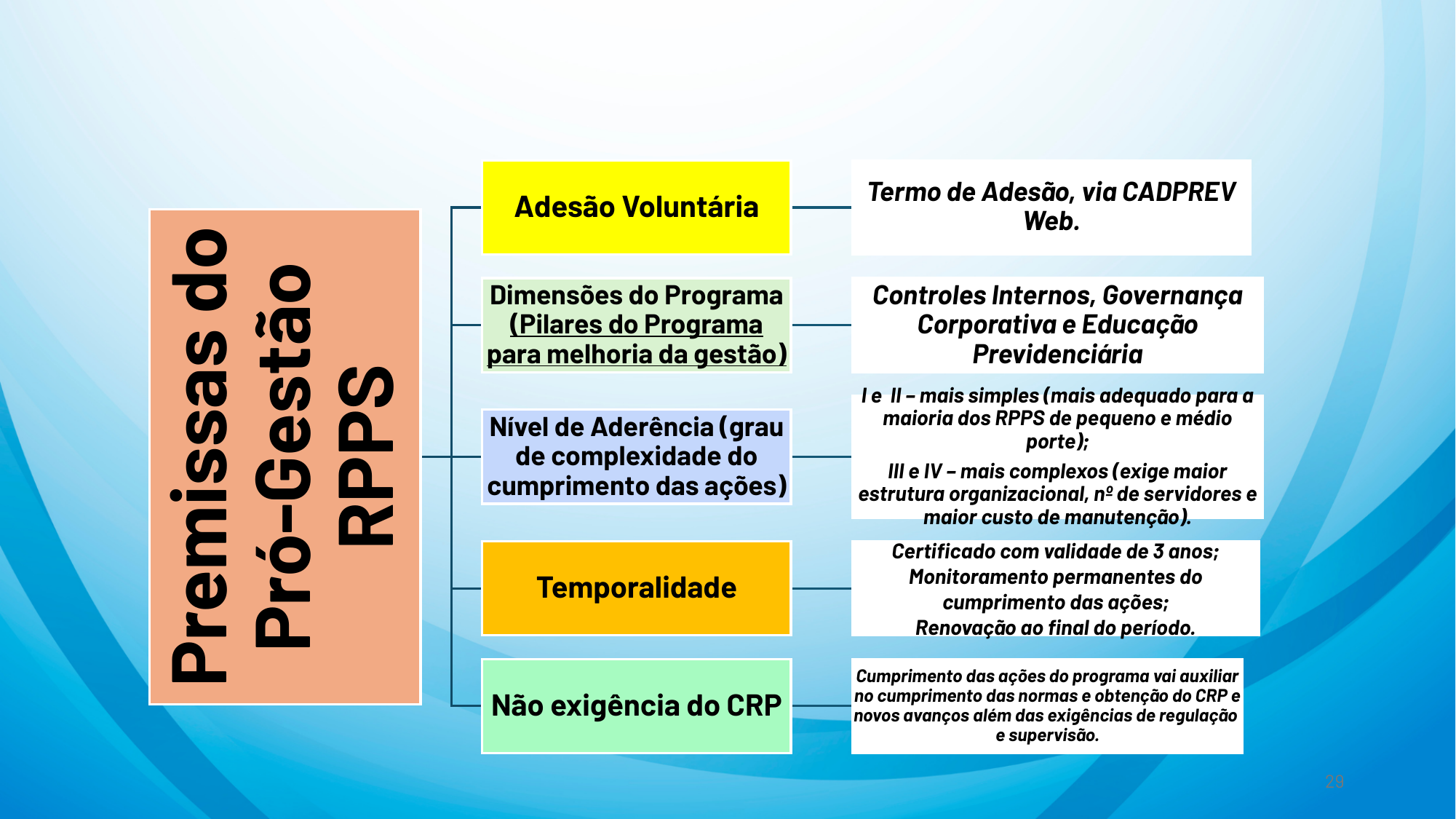

Premissas do Pró-Gestão RPPS
Adesão Voluntária

Termo de Adesão, via CADPREV Web.

Dimensões do Programa (Pilares do Programa para melhoria da gestão)
Controles Internos, Governança Corporativa e Educação Previdenciária
Nível de Aderência (grau de complexidade do cumprimento das ações)
I e  II – mais simples (mais adequado para a maioria dos RPPS de pequeno e médio porte);
III e IV – mais complexos (exige maior estrutura organizacional, nº de servidores e maior custo de manutenção).
Temporalidade
Certificado com validade de 3 anos;
Monitoramento permanentes do cumprimento das ações;
Renovação ao final do período.
Não exigência do CRP
Cumprimento das ações do programa vai auxiliar no cumprimento das normas e obtenção do CRP e novos avanços além das exigências de regulação  e supervisão.
29